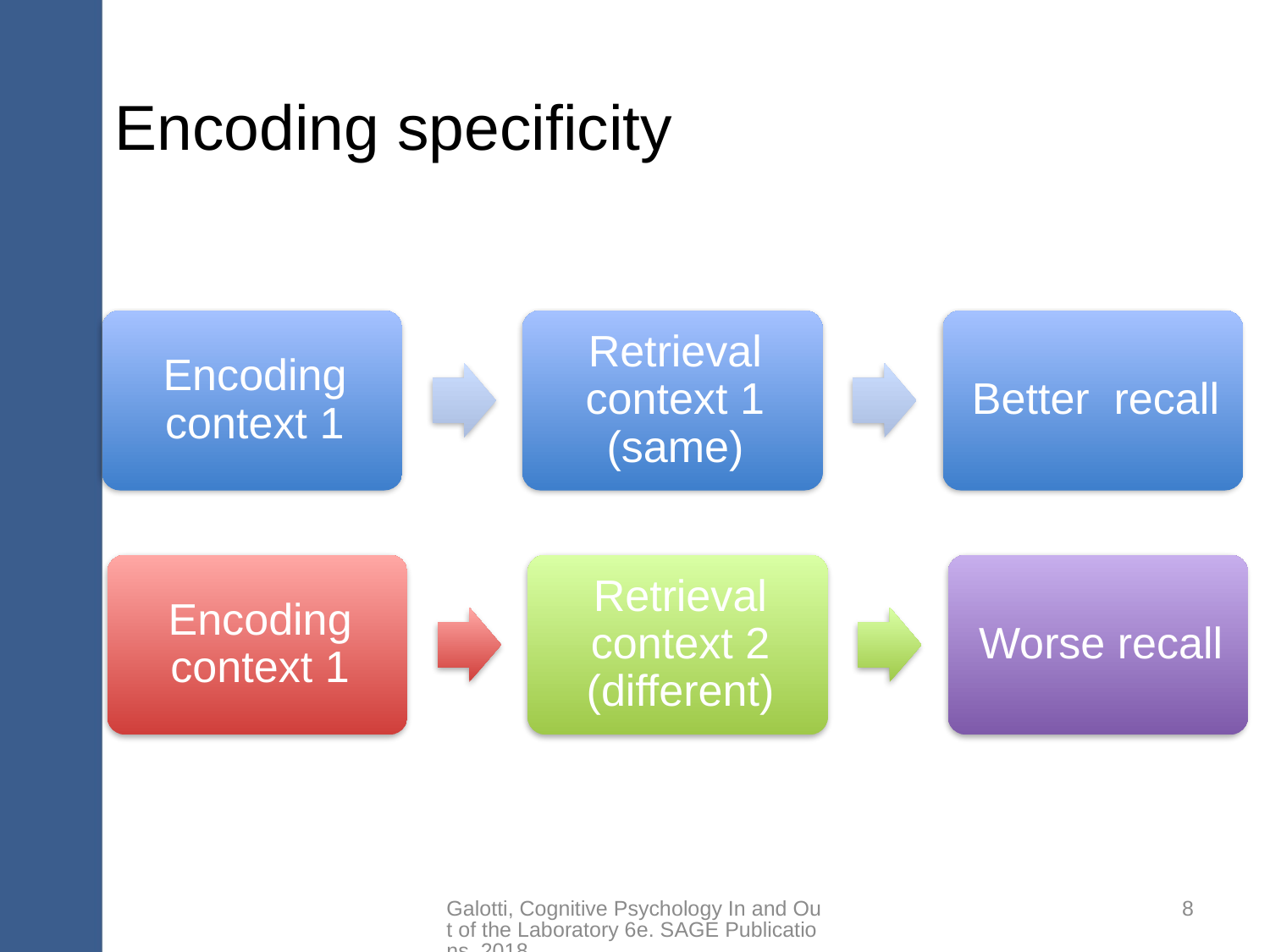

# Encoding specificity
Encoding context 1

Retrieval context 1 (same)

Better  recall
Encoding context 1

Retrieval context 2 (different)

Worse recall
Galotti, Cognitive Psychology In and Out of the Laboratory 6e. SAGE Publications, 2018.
8